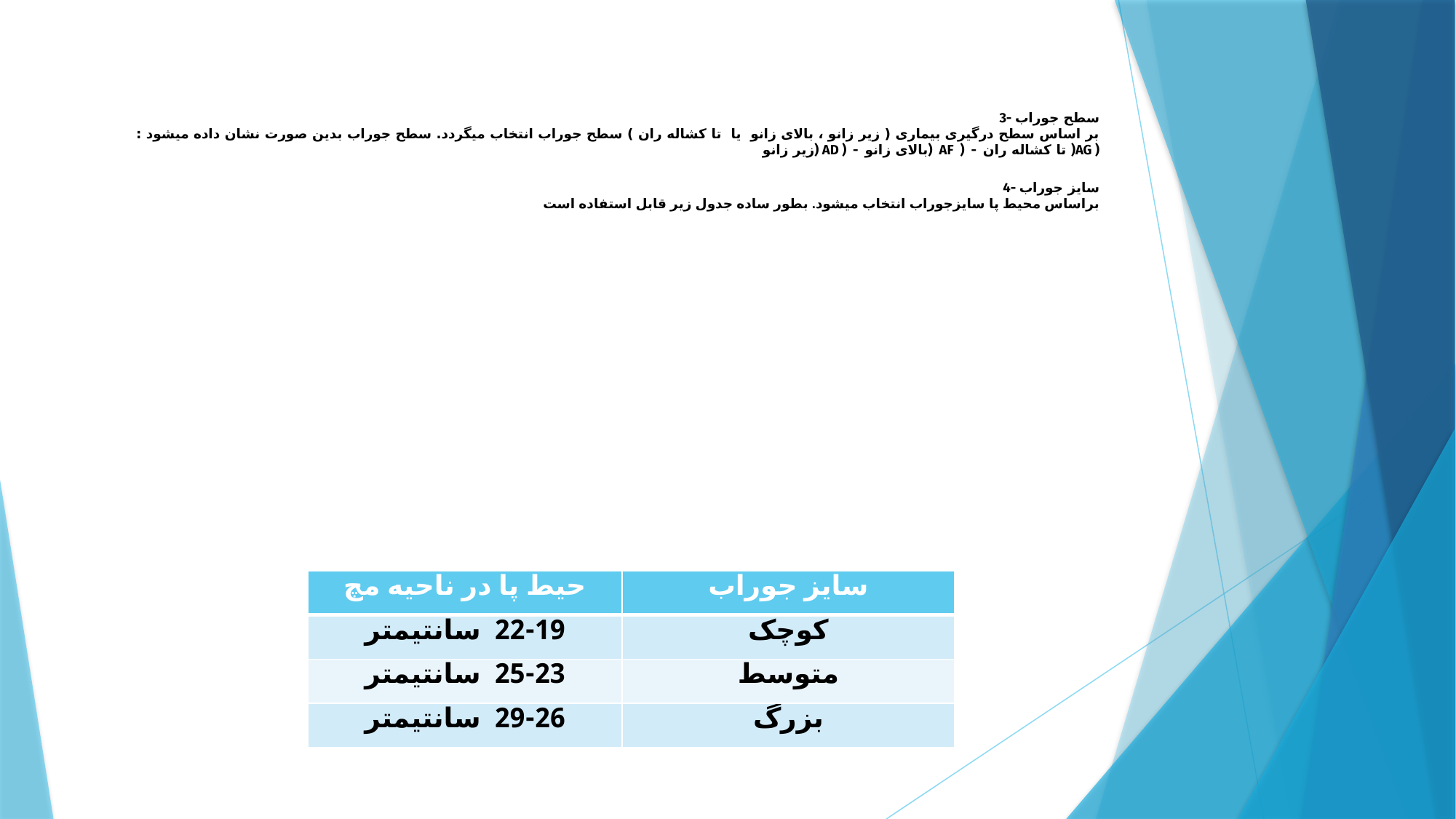

# 3- سطح جوراب بر اساس سطح درگیری بیماری ( زیر زانو ، بالای زانو  یا  تا کشاله ران ) سطح جوراب انتخاب میگردد. سطح جوراب بدین صورت نشان داده میشود : زیر زانو) AD )  -  بالای زانو)  AF  )  -  تا کشاله ران )AG ) 4- سایز جوراب براساس محیط پا سایزجوراب انتخاب میشود. بطور ساده جدول زیر قابل استفاده است

| حیط پا در ناحیه مچ | سایز جوراب |
| --- | --- |
| 22-19  سانتیمتر | کوچک |
| 25-23  سانتیمتر | متوسط |
| 29-26  سانتیمتر | بزرگ |